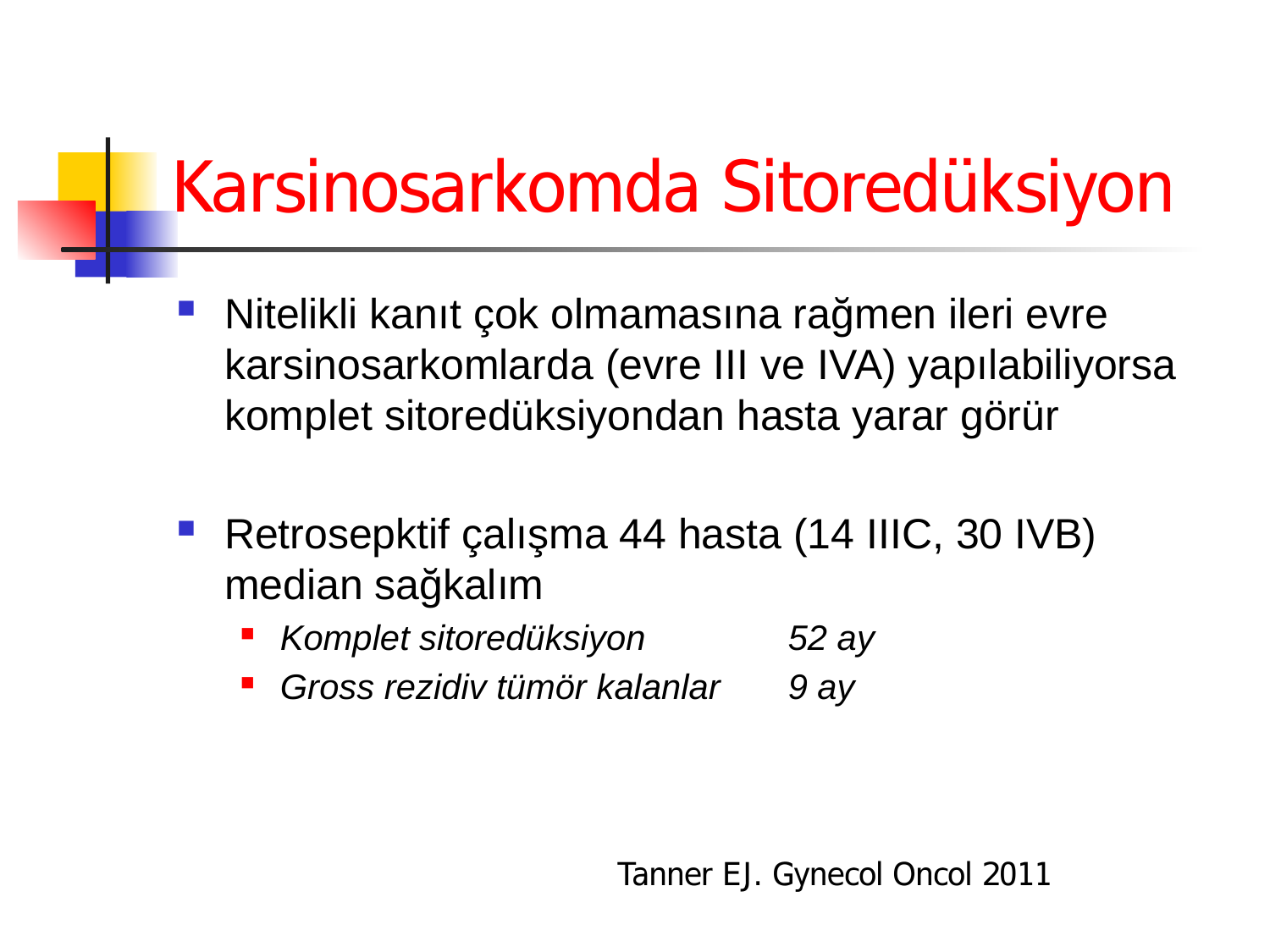

# Karsinosarkomda Sitoredüksiyon
Nitelikli kanıt çok olmamasına rağmen ileri evre karsinosarkomlarda (evre III ve IVA) yapılabiliyorsa komplet sitoredüksiyondan hasta yarar görür

Retrosepktif çalışma 44 hasta (14 IIIC, 30 IVB)  median sağkalım
Komplet sitoredüksiyon		52 ay
Gross rezidiv tümör kalanlar	9 ay
Tanner EJ. Gynecol Oncol 2011